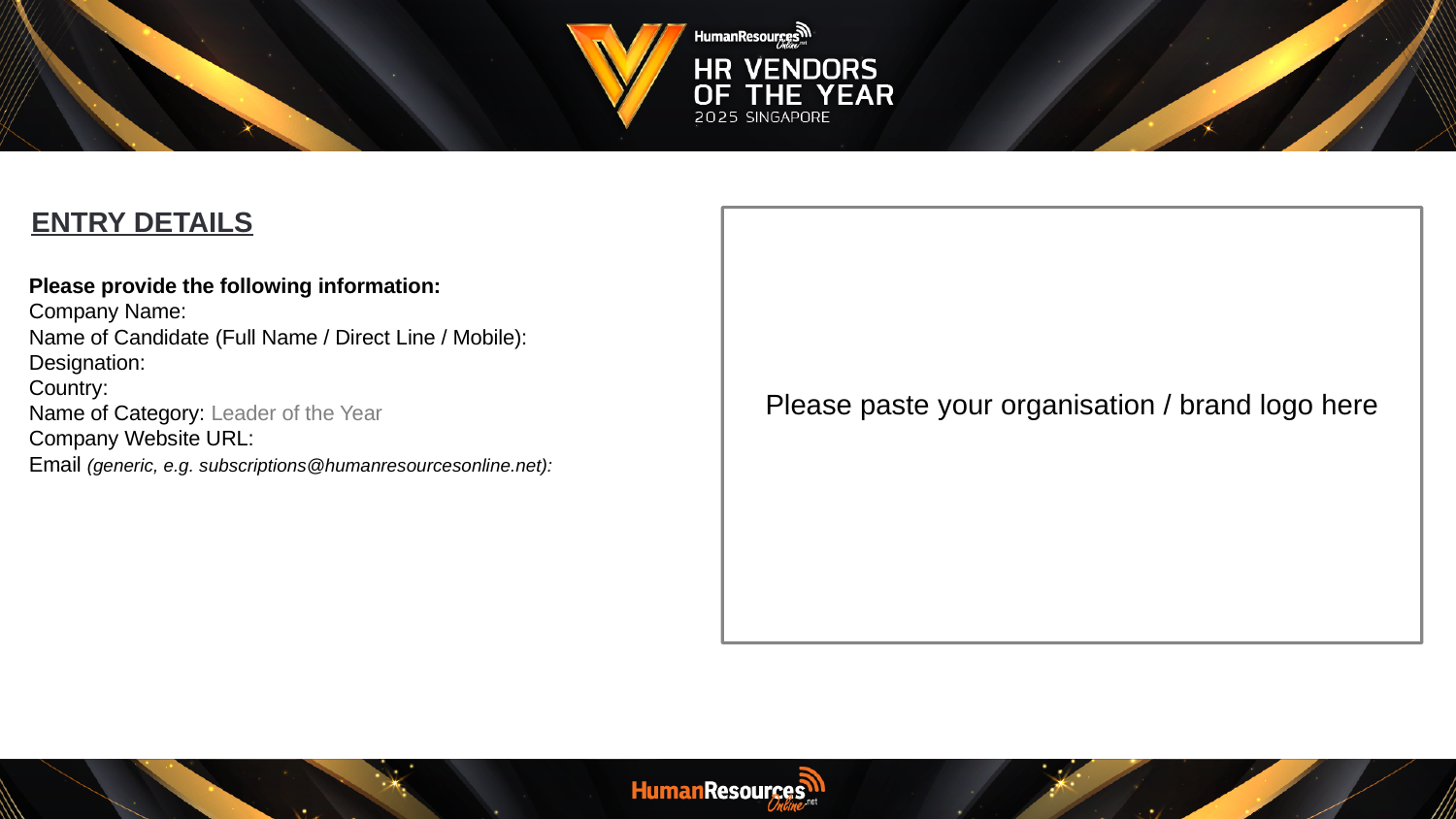

ENTRY DETAILS
Please paste your organisation / brand logo here
Please provide the following information:
Company Name:
Name of Candidate (Full Name / Direct Line / Mobile):
Designation:
Country:
Name of Category: Leader of the Year
Company Website URL:
Email (generic, e.g. subscriptions@humanresourcesonline.net):